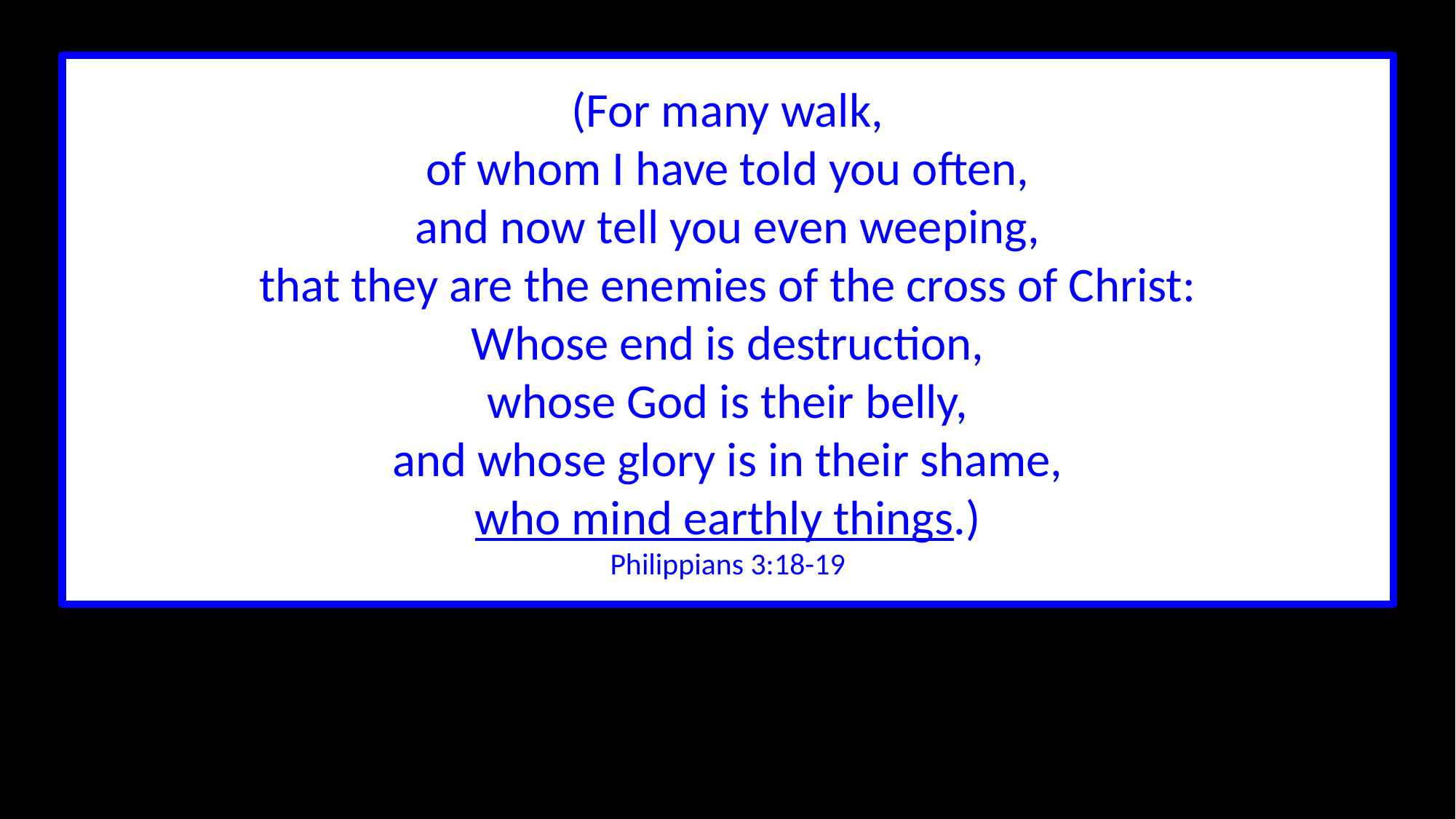

(For many walk,
of whom I have told you often,
and now tell you even weeping,
that they are the enemies of the cross of Christ:
Whose end is destruction,
whose God is their belly,
and whose glory is in their shame,
who mind earthly things.)
Philippians 3:18-19